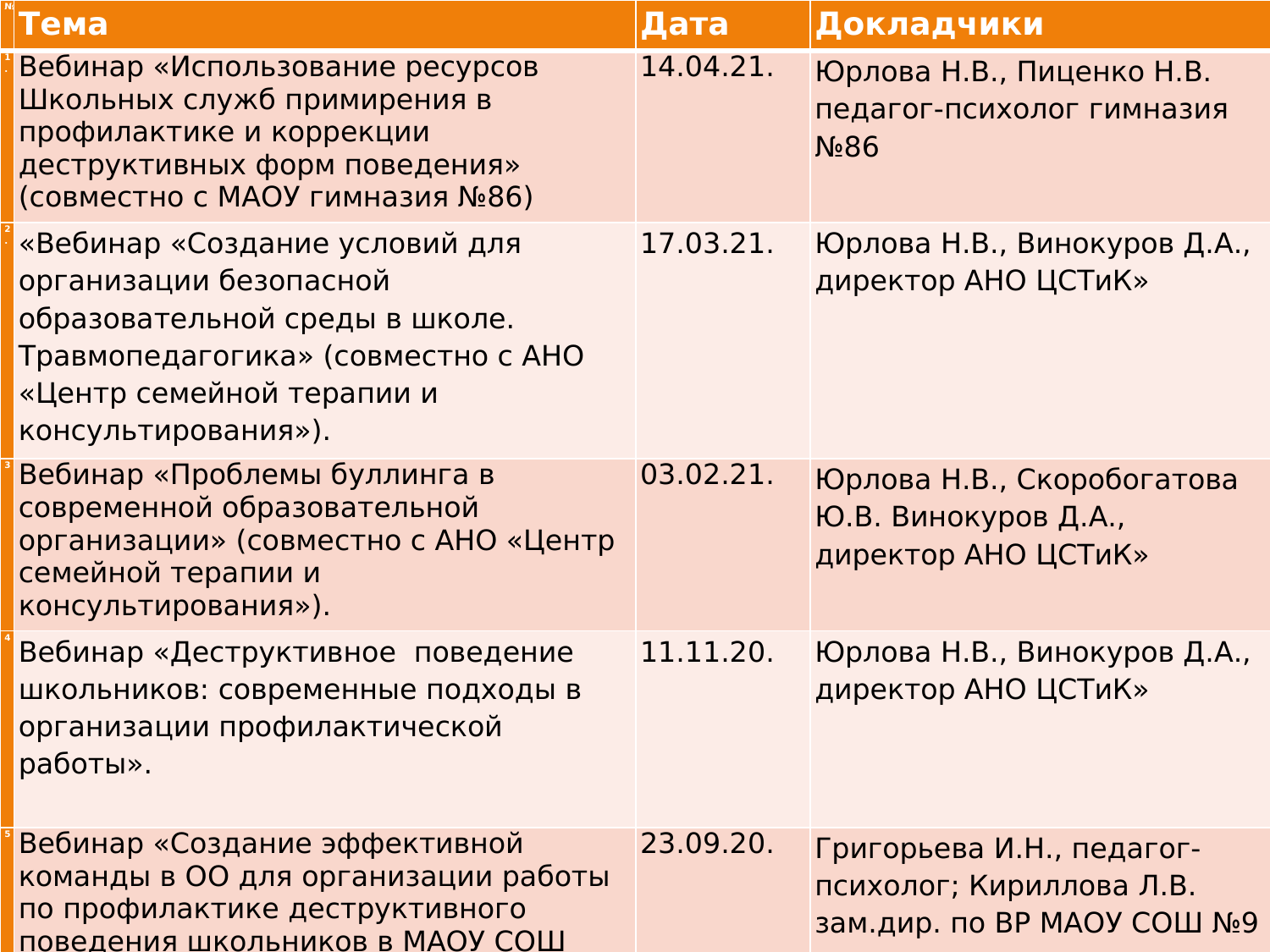

| № | Тема | Дата | Докладчики |
| --- | --- | --- | --- |
| 1. | Вебинар «Использование ресурсов Школьных служб примирения в профилактике и коррекции деструктивных форм поведения» (совместно с МАОУ гимназия №86) | 14.04.21. | Юрлова Н.В., Пиценко Н.В. педагог-психолог гимназия №86 |
| 2. | «Вебинар «Создание условий для организации безопасной образовательной среды в школе. Травмопедагогика» (совместно с АНО «Центр семейной терапии и консультирования»). | 17.03.21. | Юрлова Н.В., Винокуров Д.А., директор АНО ЦСТиК» |
| 3 | Вебинар «Проблемы буллинга в современной образовательной организации» (совместно с АНО «Центр семейной терапии и консультирования»). | 03.02.21. | Юрлова Н.В., Скоробогатова Ю.В. Винокуров Д.А., директор АНО ЦСТиК» |
| 4 | Вебинар «Деструктивное поведение школьников: современные подходы в организации профилактической работы». | 11.11.20. | Юрлова Н.В., Винокуров Д.А., директор АНО ЦСТиК» |
| 5 | Вебинар «Создание эффективной команды в ОО для организации работы по профилактике деструктивного поведения школьников в МАОУ СОШ №9». | 23.09.20. | Григорьева И.Н., педагог-психолог; Кириллова Л.В. зам.дир. по ВР МАОУ СОШ №9 |